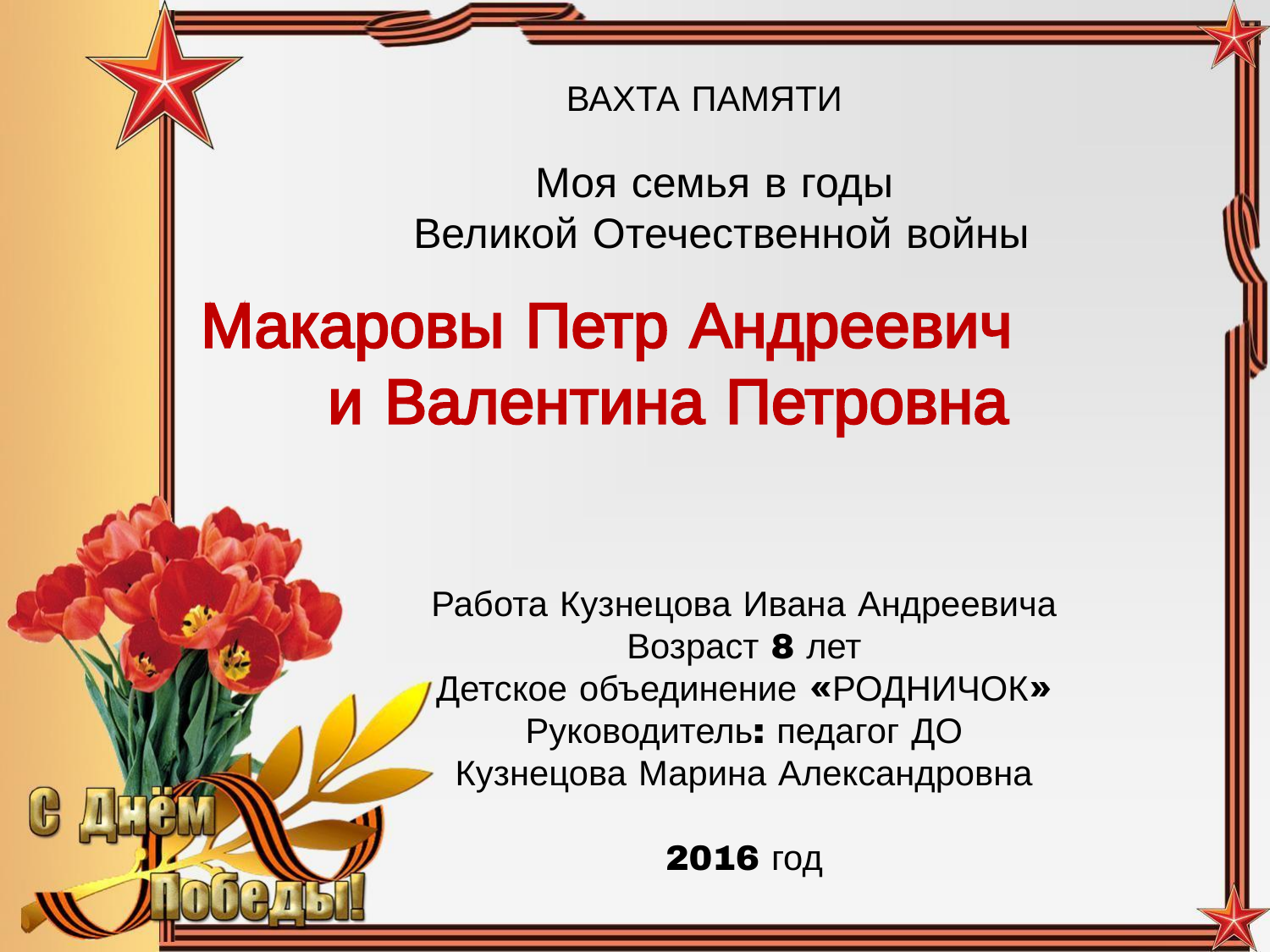

ВАХТА ПАМЯТИ
Моя семья в годы
 Великой Отечественной войны
Макаровы Петр Андреевич
	и Валентина Петровна
Работа Кузнецова Ивана Андреевича
Возраст 8 лет
Детское объединение «РОДНИЧОК»
Руководитель: педагог ДО
Кузнецова Марина Александровна

2016 год